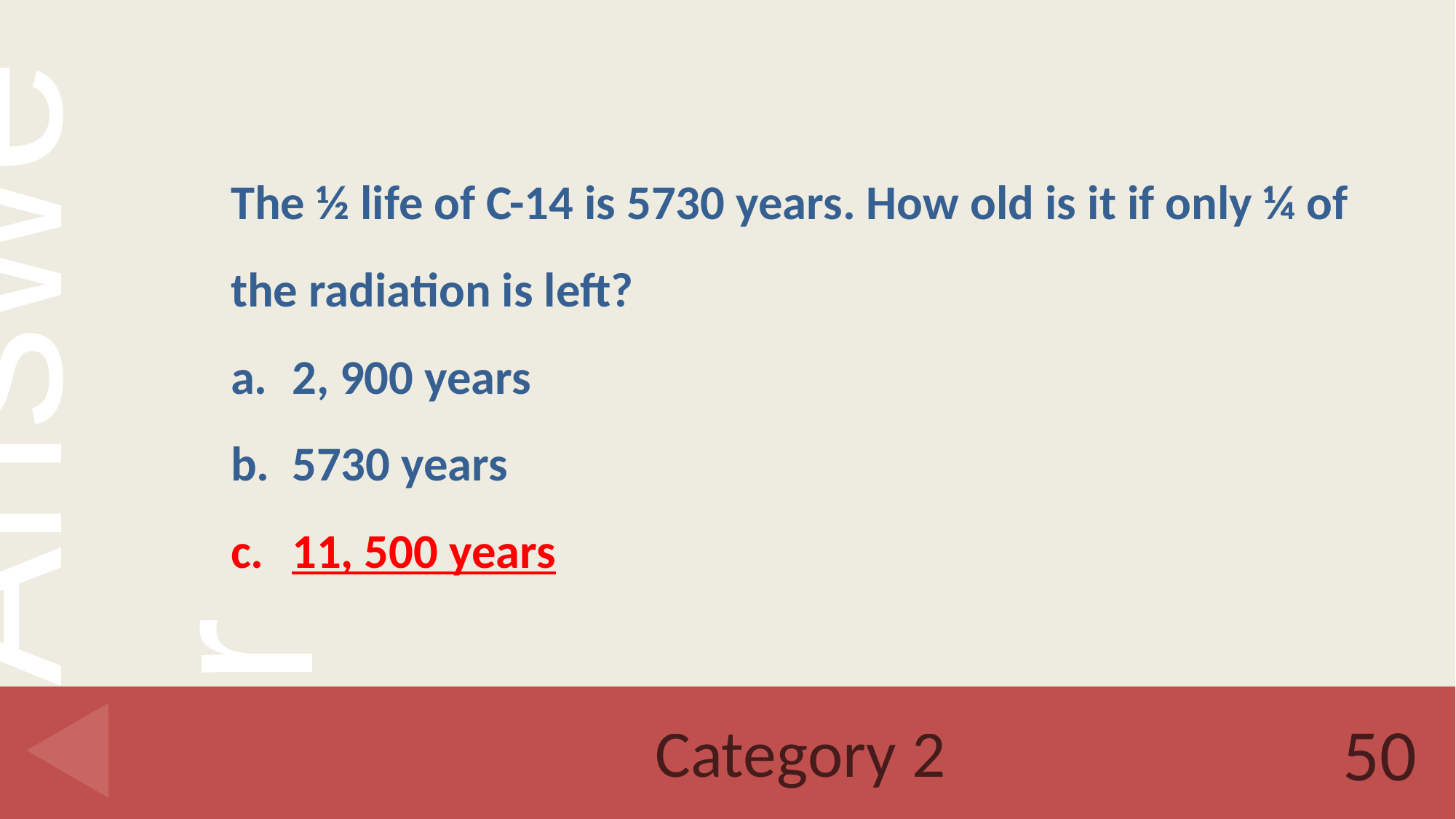

The ½ life of C-14 is 5730 years. How old is it if only ¼ of the radiation is left?
2, 900 years
5730 years
11, 500 years
# Category 2
50